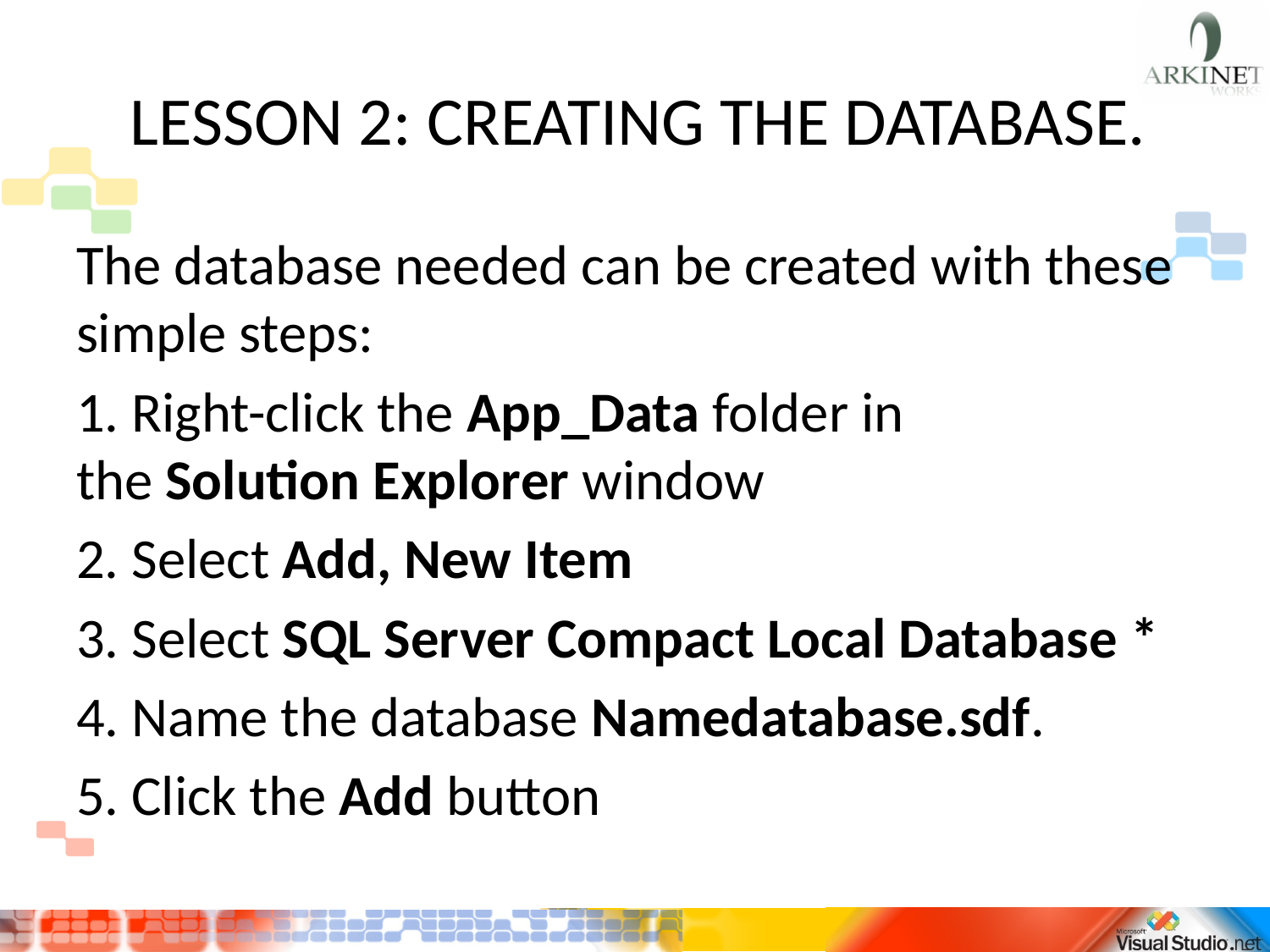

# LESSON 2: CREATING THE DATABASE.
The database needed can be created with these simple steps:
1. Right-click the App_Data folder in the Solution Explorer window
2. Select Add, New Item
3. Select SQL Server Compact Local Database *
4. Name the database Namedatabase.sdf.
5. Click the Add button